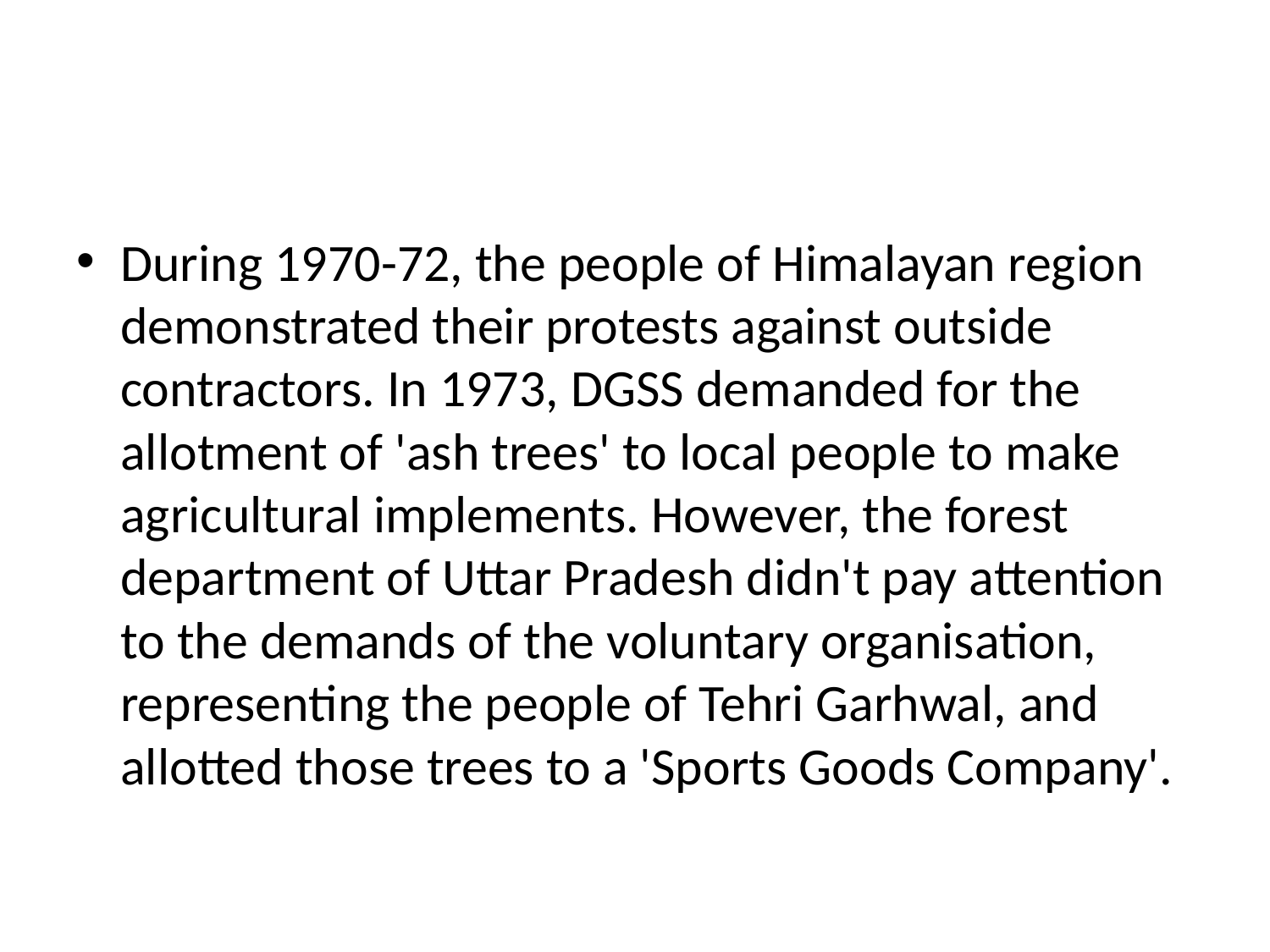

#
During 1970-72, the people of Himalayan region demonstrated their protests against outside contractors. In 1973, DGSS demanded for the allotment of 'ash trees' to local people to make agricultural implements. However, the forest department of Uttar Pradesh didn't pay attention to the demands of the voluntary organisation, representing the people of Tehri Garhwal, and allotted those trees to a 'Sports Goods Company'.